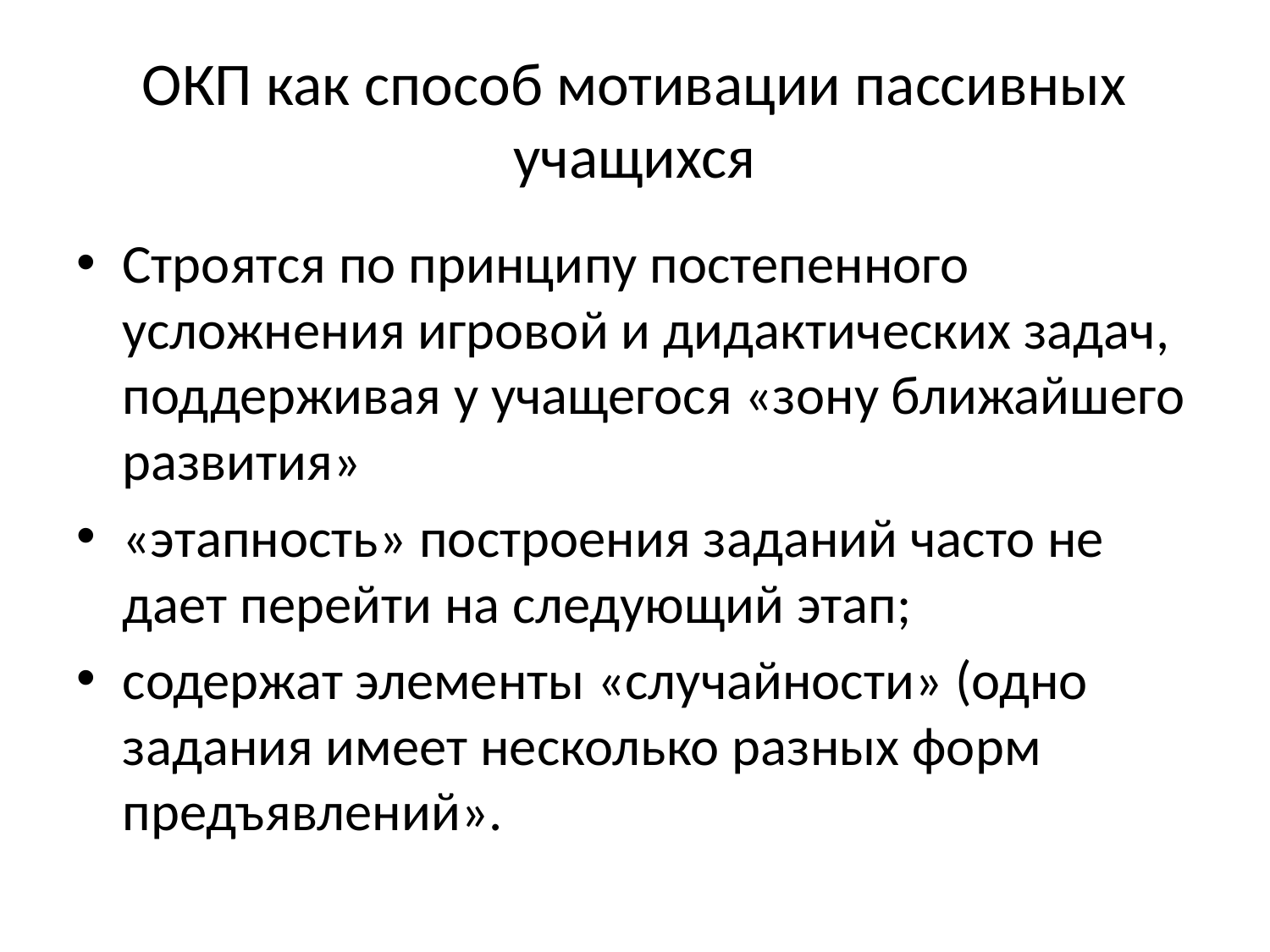

# ОКП как способ мотивации пассивных учащихся
Строятся по принципу постепенного усложнения игровой и дидактических задач, поддерживая у учащегося «зону ближайшего развития»
«этапность» построения заданий часто не дает перейти на следующий этап;
содержат элементы «случайности» (одно задания имеет несколько разных форм предъявлений».